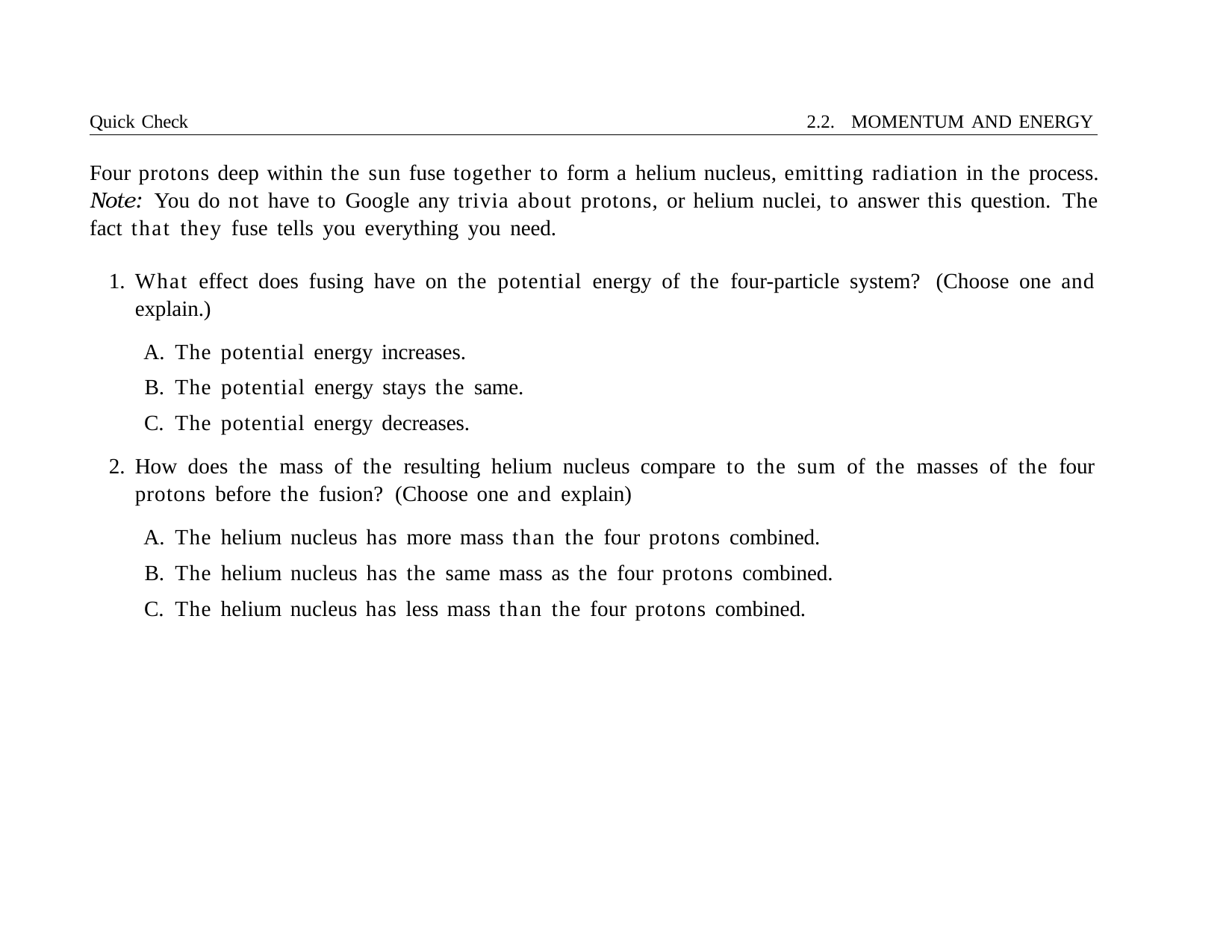

Quick Check	2.2.  MOMENTUM AND ENERGY

Four protons deep within the sun fuse together to form a helium nucleus, emitting radiation in the process. Note: You do not have to Google any trivia about protons, or helium nuclei, to answer this question. The fact that they fuse tells you everything you need.
What effect does fusing have on the potential energy of the four-particle system?  (Choose one and explain.)
The potential energy increases.
The potential energy stays the same.
The potential energy decreases.
How does the mass of the resulting helium nucleus compare to the sum of the masses of the four protons before the fusion? (Choose one and explain)
The helium nucleus has more mass than the four protons combined.
The helium nucleus has the same mass as the four protons combined.
The helium nucleus has less mass than the four protons combined.